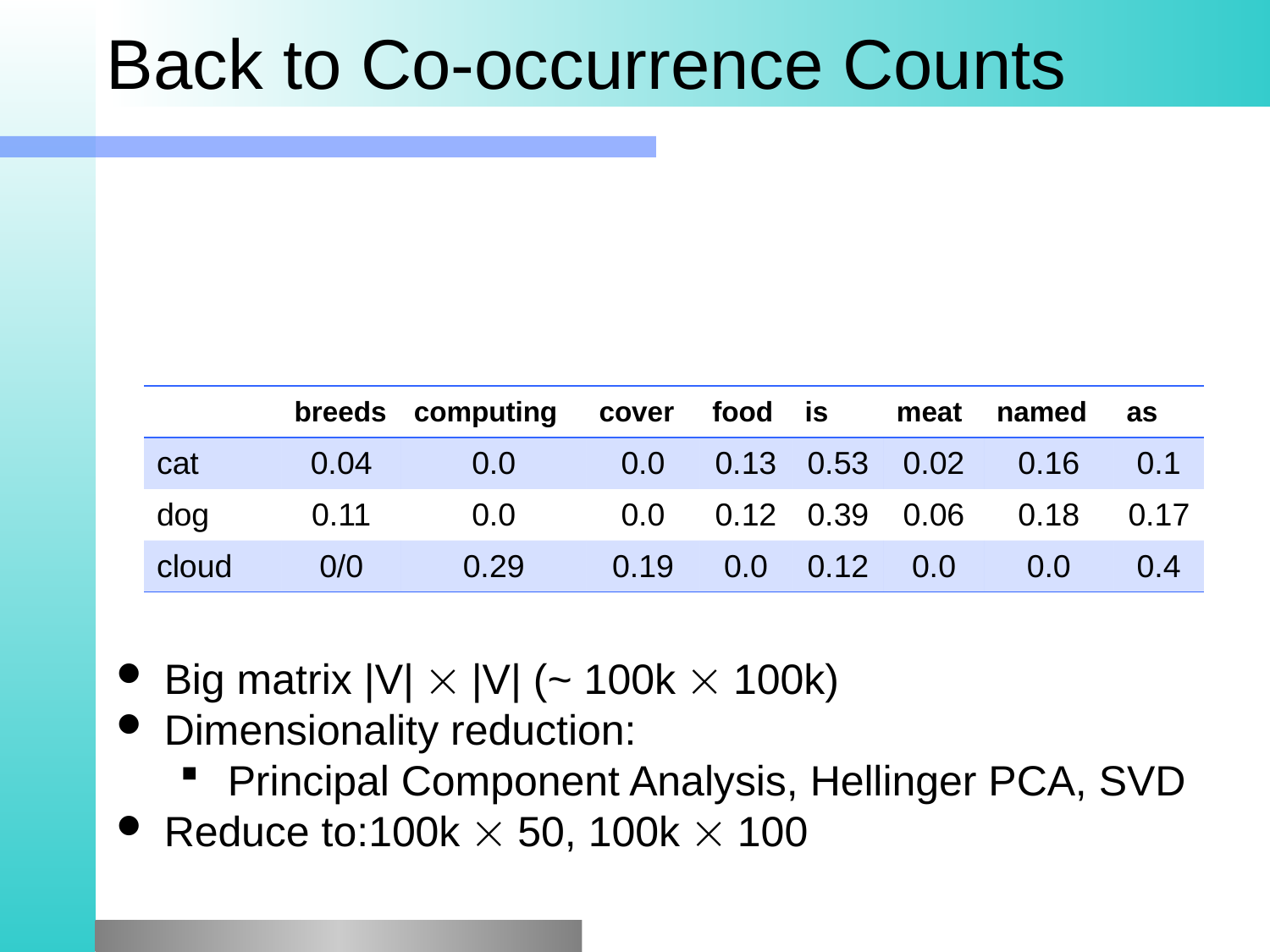

# Back to Co-occurrence Counts

|  | breeds | computing | cover | food | is | meat | named | as |
| --- | --- | --- | --- | --- | --- | --- | --- | --- |
| cat | 0.04 | 0.0 | 0.0 | 0.13 | 0.53 | 0.02 | 0.16 | 0.1 |
| dog | 0.11 | 0.0 | 0.0 | 0.12 | 0.39 | 0.06 | 0.18 | 0.17 |
| cloud | 0/0 | 0.29 | 0.19 | 0.0 | 0.12 | 0.0 | 0.0 | 0.4 |
Big matrix |V| × |V| (~ 100k × 100k)
Dimensionality reduction:
Principal Component Analysis, Hellinger PCA, SVD
Reduce to:100k × 50, 100k × 100